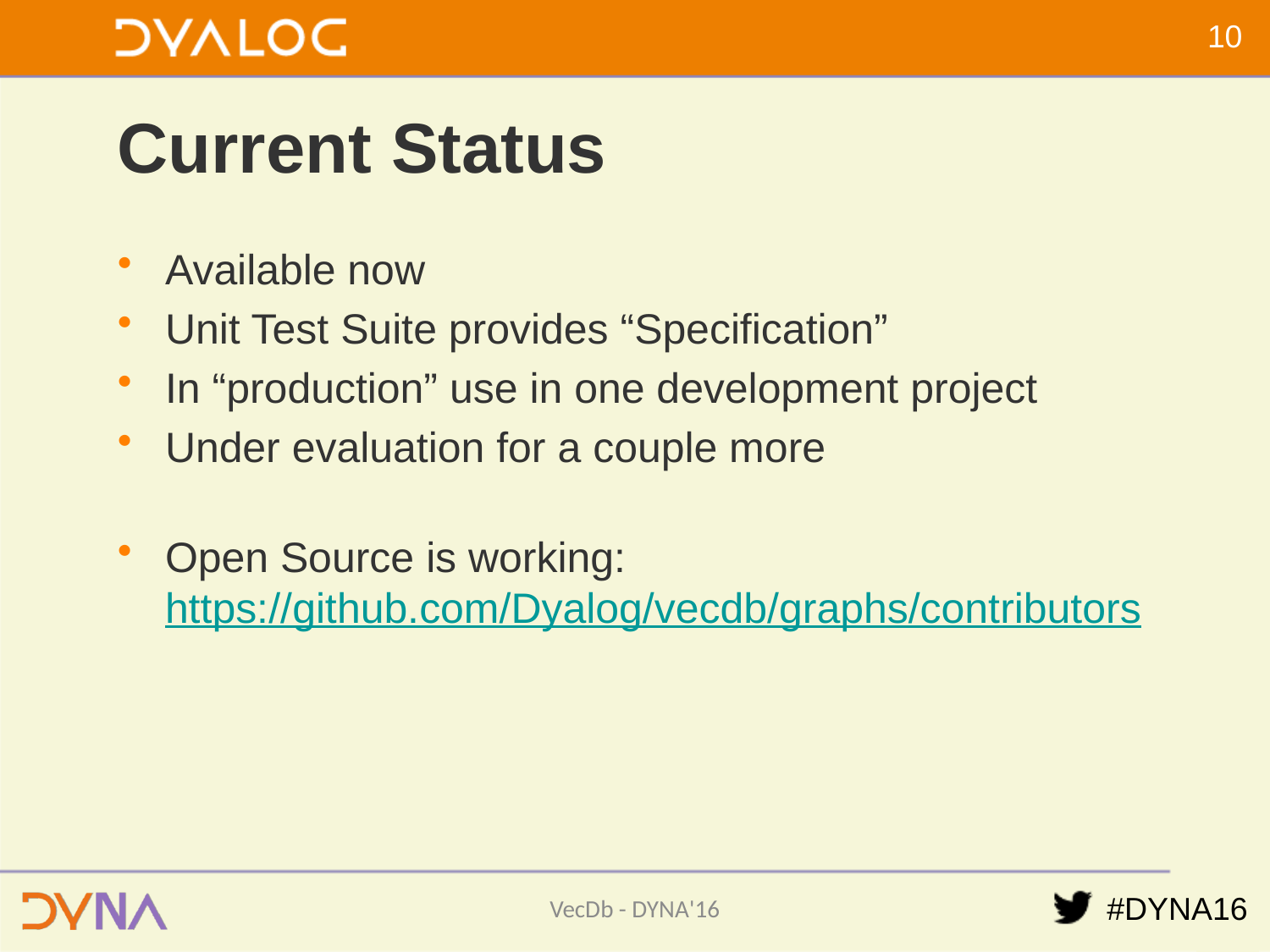

10
# Current Status
Available now
Unit Test Suite provides “Specification”
In “production” use in one development project
Under evaluation for a couple more
Open Source is working:
https://github.com/Dyalog/vecdb/graphs/contributors
VecDb - DYNA'16